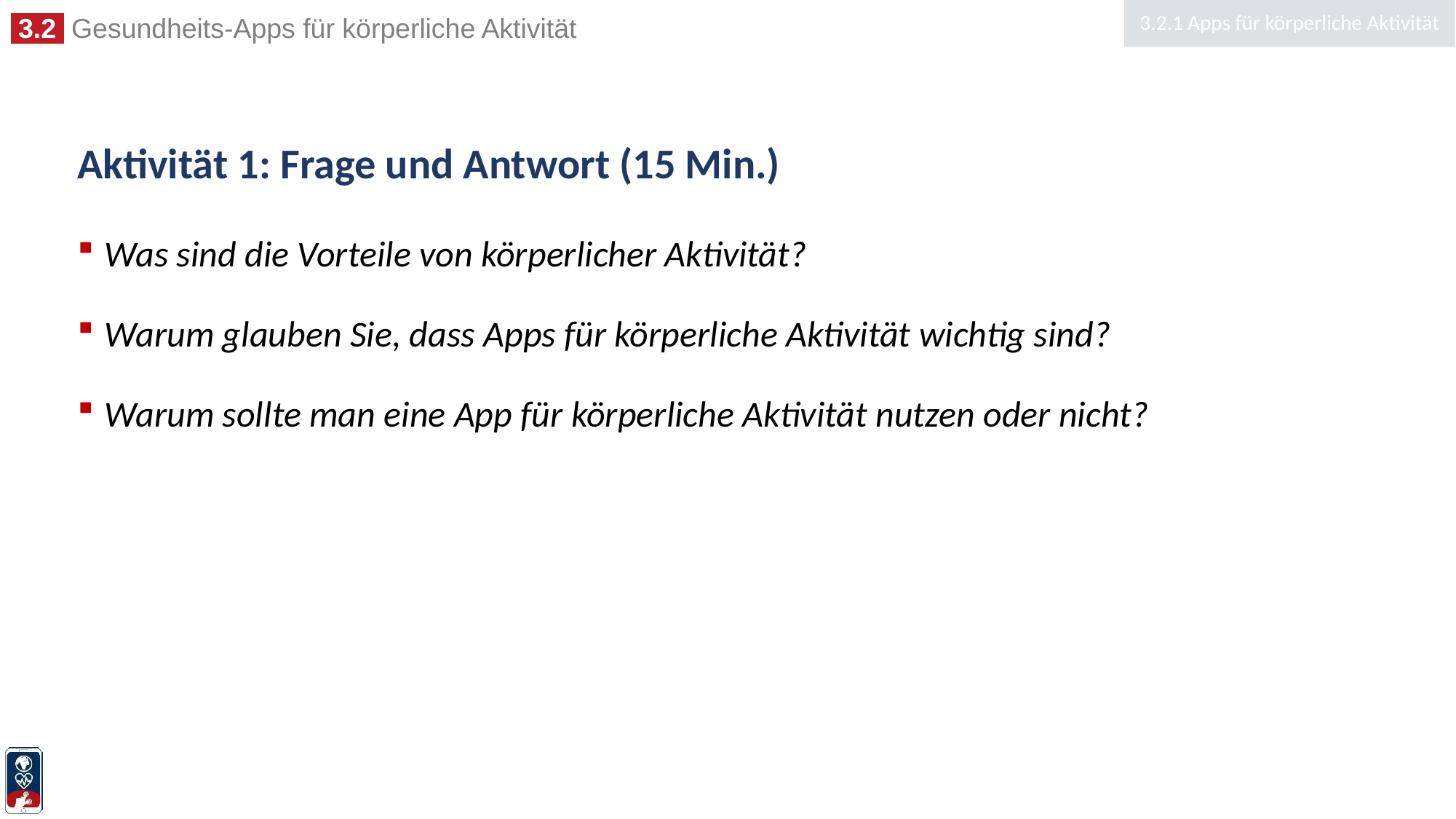

3.2.1 Apps für körperliche Aktivität
# Aktivität 1: Frage und Antwort (15 Min.)
Was sind die Vorteile von körperlicher Aktivität?
Warum glauben Sie, dass Apps für körperliche Aktivität wichtig sind?
Warum sollte man eine App für körperliche Aktivität nutzen oder nicht?